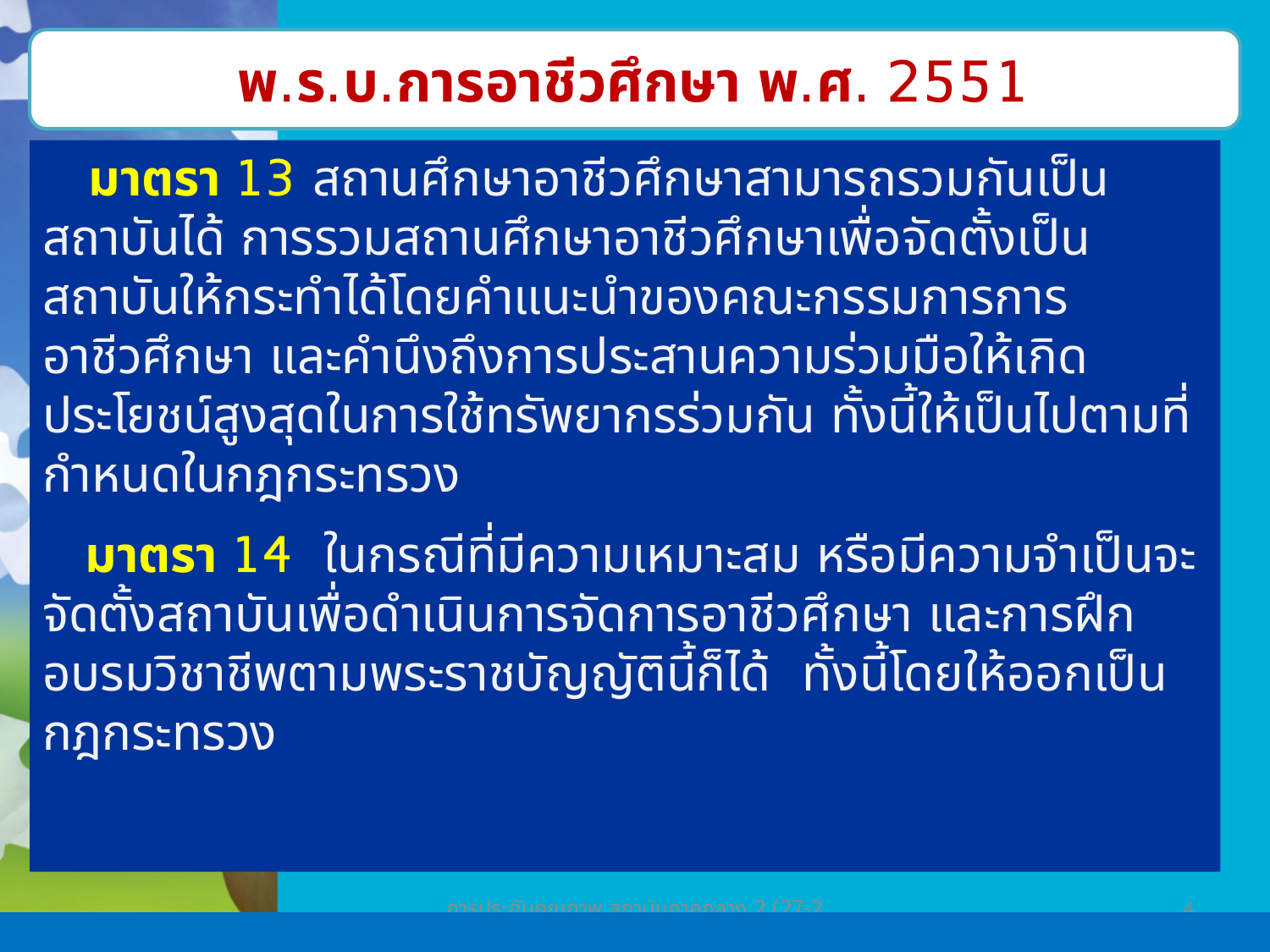

พ.ร.บ.การอาชีวศึกษา พ.ศ. 2551
   มาตรา 13 สถานศึกษาอาชีวศึกษาสามารถรวมกันเป็นสถาบันได้ การรวมสถานศึกษาอาชีวศึกษาเพื่อจัดตั้งเป็นสถาบันให้กระทำได้โดยคำแนะนำของคณะกรรมการการอาชีวศึกษา และคำนึงถึงการประสานความร่วมมือให้เกิดประโยชน์สูงสุดในการใช้ทรัพยากรร่วมกัน ทั้งนี้ให้เป็นไปตามที่กำหนดในกฎกระทรวง
   มาตรา 14  ในกรณีที่มีความเหมาะสม หรือมีความจำเป็นจะจัดตั้งสถาบันเพื่อดำเนินการจัดการอาชีวศึกษา และการฝึกอบรมวิชาชีพตามพระราชบัญญัตินี้ก็ได้  ทั้งนี้โดยให้ออกเป็นกฎกระทรวง

การประกันคุณภาพ สถาบันภาคกลาง 2 (27-28 เม.ย. 60)
4